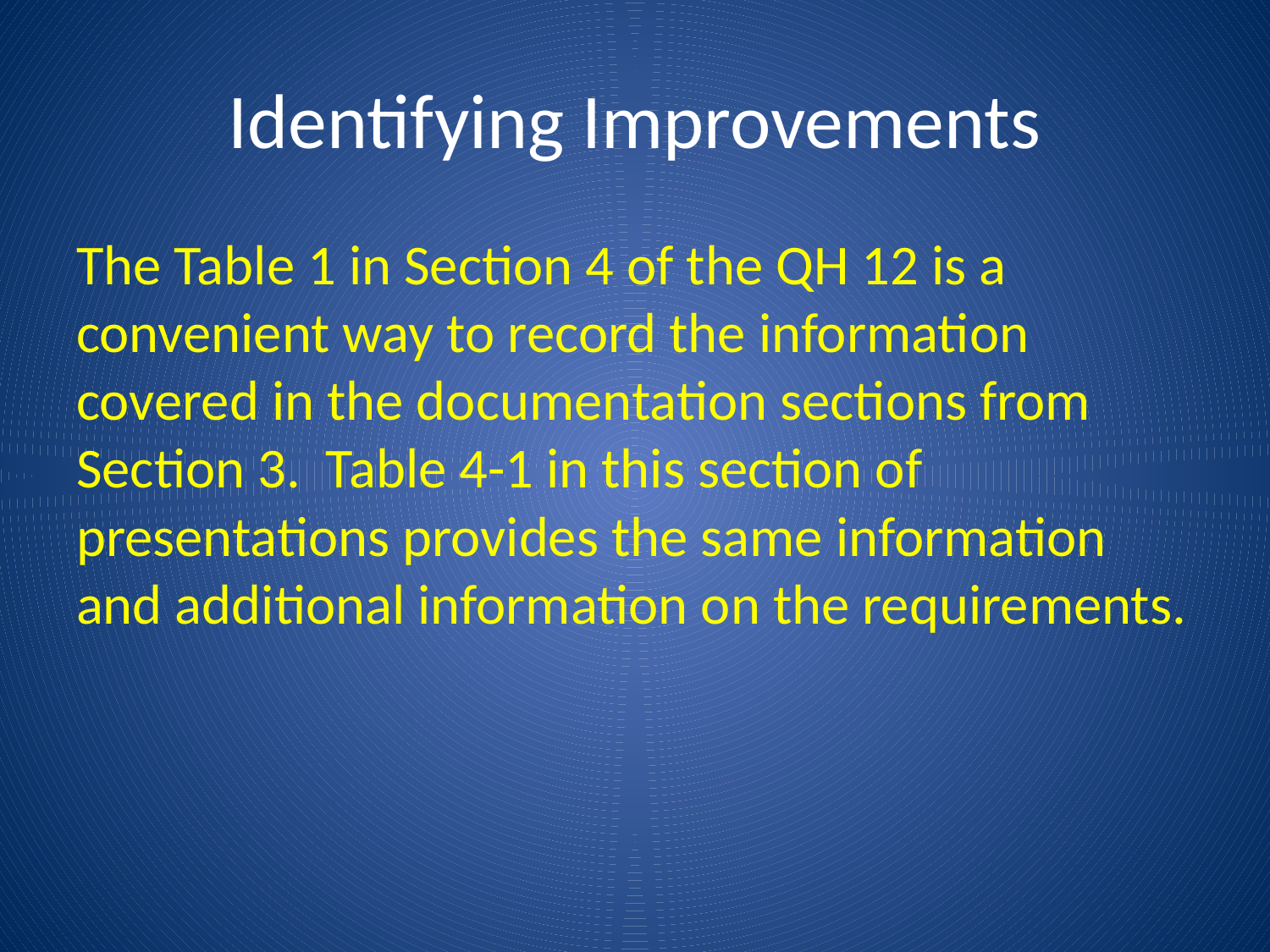

# Identifying Improvements
The Table 1 in Section 4 of the QH 12 is a convenient way to record the information covered in the documentation sections from Section 3.  Table 4-1 in this section of presentations provides the same information and additional information on the requirements.